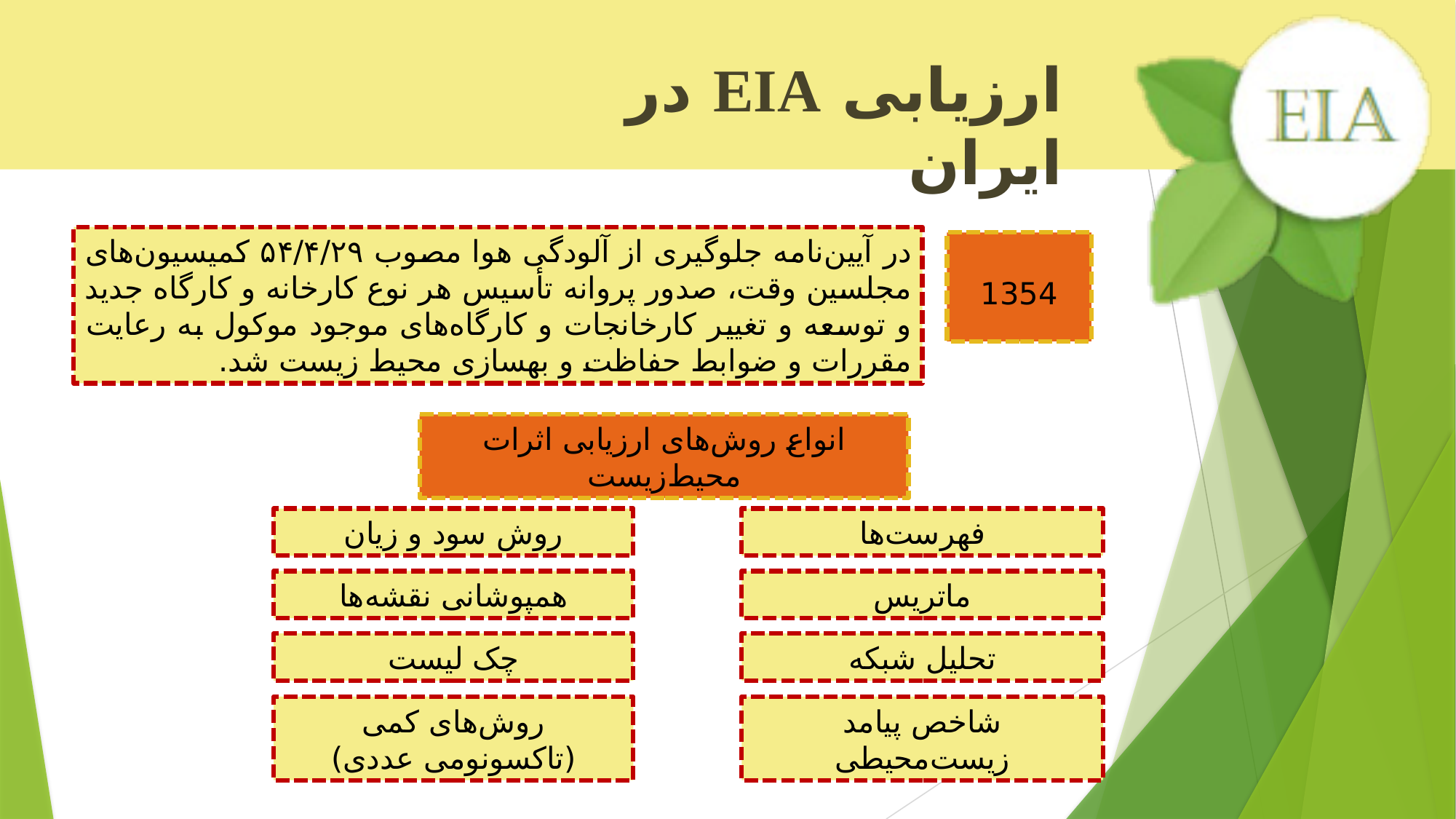

ارزیابی EIA در ایران
در آیین‌نامه جلوگیری از آلودگی هوا مصوب ۵۴/۴/۲۹ کمیسیون‌های مجلسین وقت، صدور پروانه تأسیس هر نوع کارخانه و کارگاه جدید و توسعه و تغییر کارخانجات و کارگاه‌های موجود موکول به رعایت مقررات و ضوابط حفاظت و بهسازی محیط زیست شد.

1354

انواع روش‌های ارزیابی اثرات محیط‌زیست
روش سود و زیان
فهرست‌ها
همپوشانی نقشه‌ها
ماتریس
چک لیست
تحلیل شبکه
روش‌های کمی (تاکسونومی عددی)
شاخص پیامد زیست‌محیطی